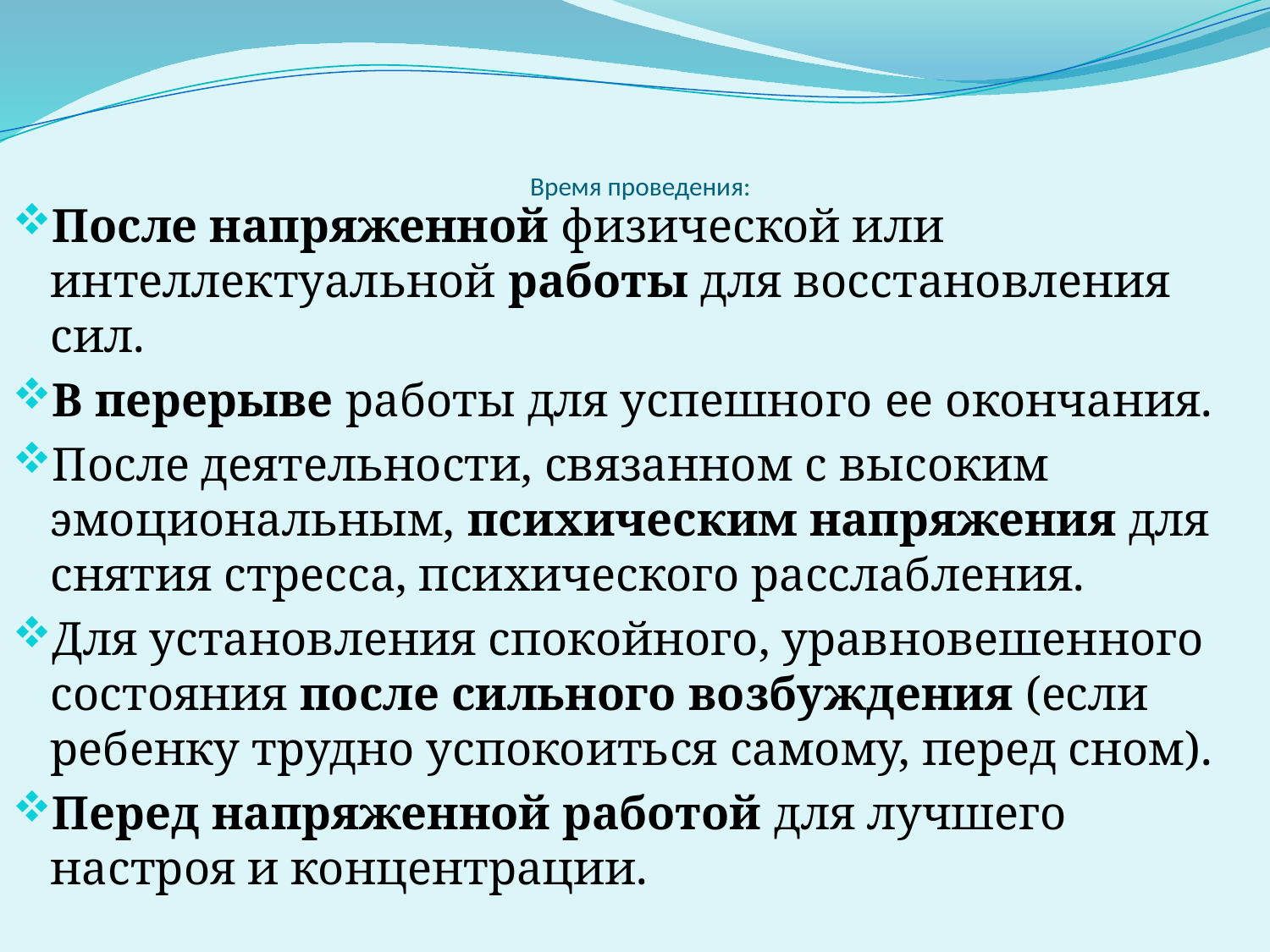

# Время проведения:
После напряженной физической или интеллектуальной работы для восстановления сил.
В перерыве работы для успешного ее окончания.
После деятельности, связанном с высоким  эмоциональным, психическим напряжения для снятия стресса, психического расслабления.
Для установления спокойного, уравновешенного состояния после сильного возбуждения (если ребенку трудно успокоиться самому, перед сном).
Перед напряженной работой для лучшего настроя и концентрации.